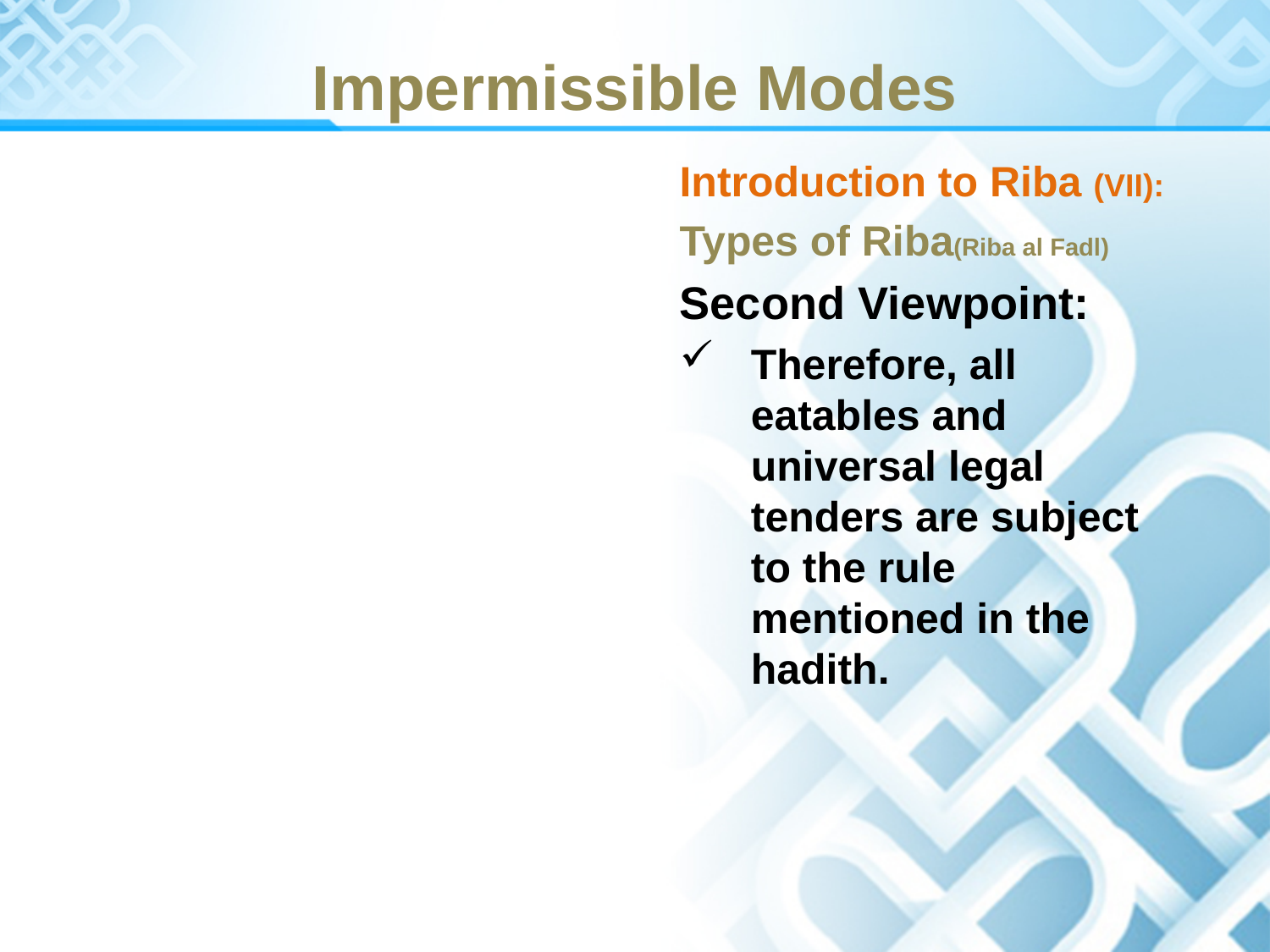

Impermissible Modes
Introduction to Riba (VII):
Types of Riba(Riba al Fadl)
Second Viewpoint:
Therefore, all eatables and universal legal tenders are subject to the rule mentioned in the hadith.